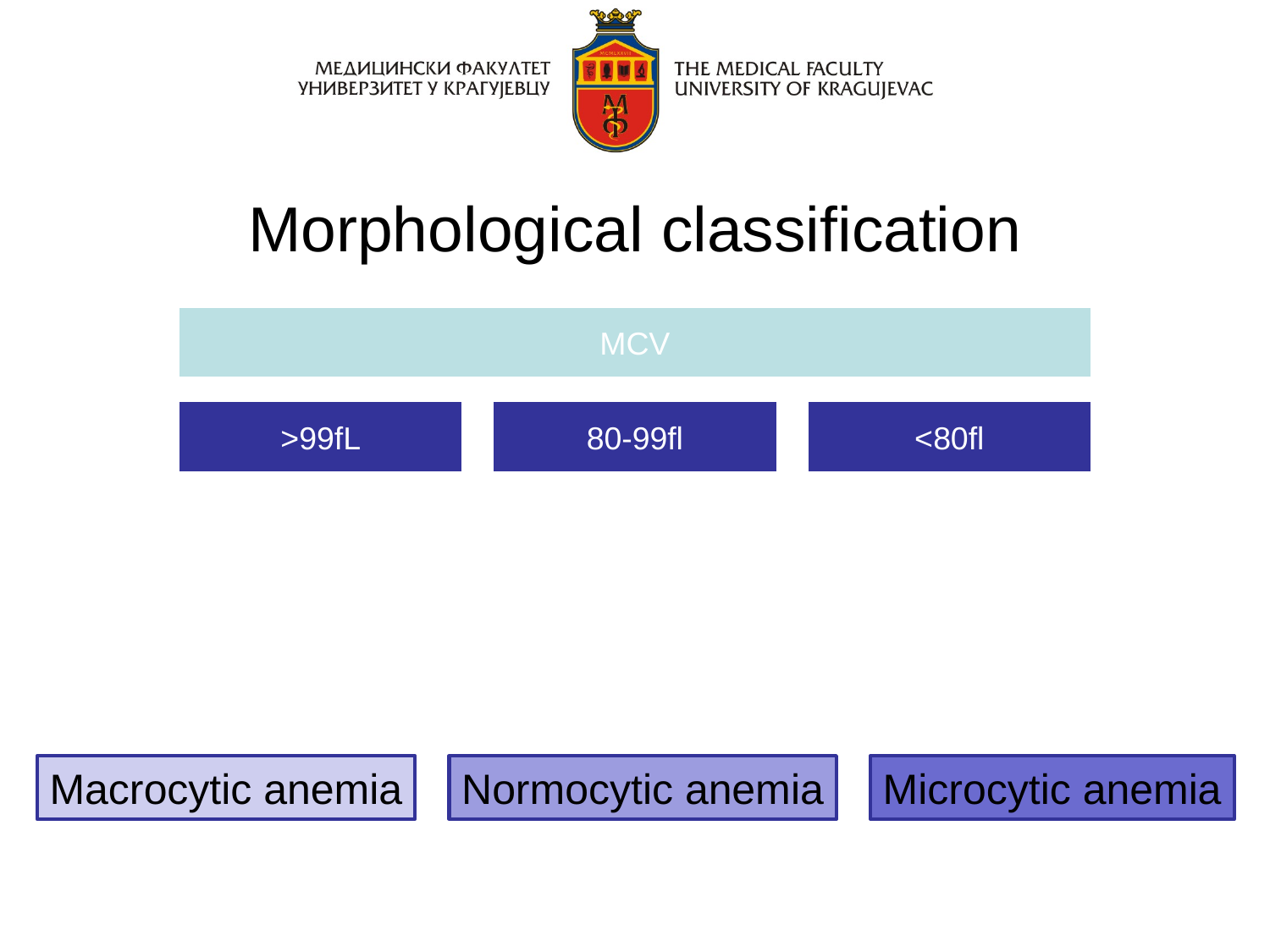

# Morphological classification
MCV
>99fL
80-99fl
<80fl
Microcytic anemia
Normocytic anemia
Macrocytic anemia